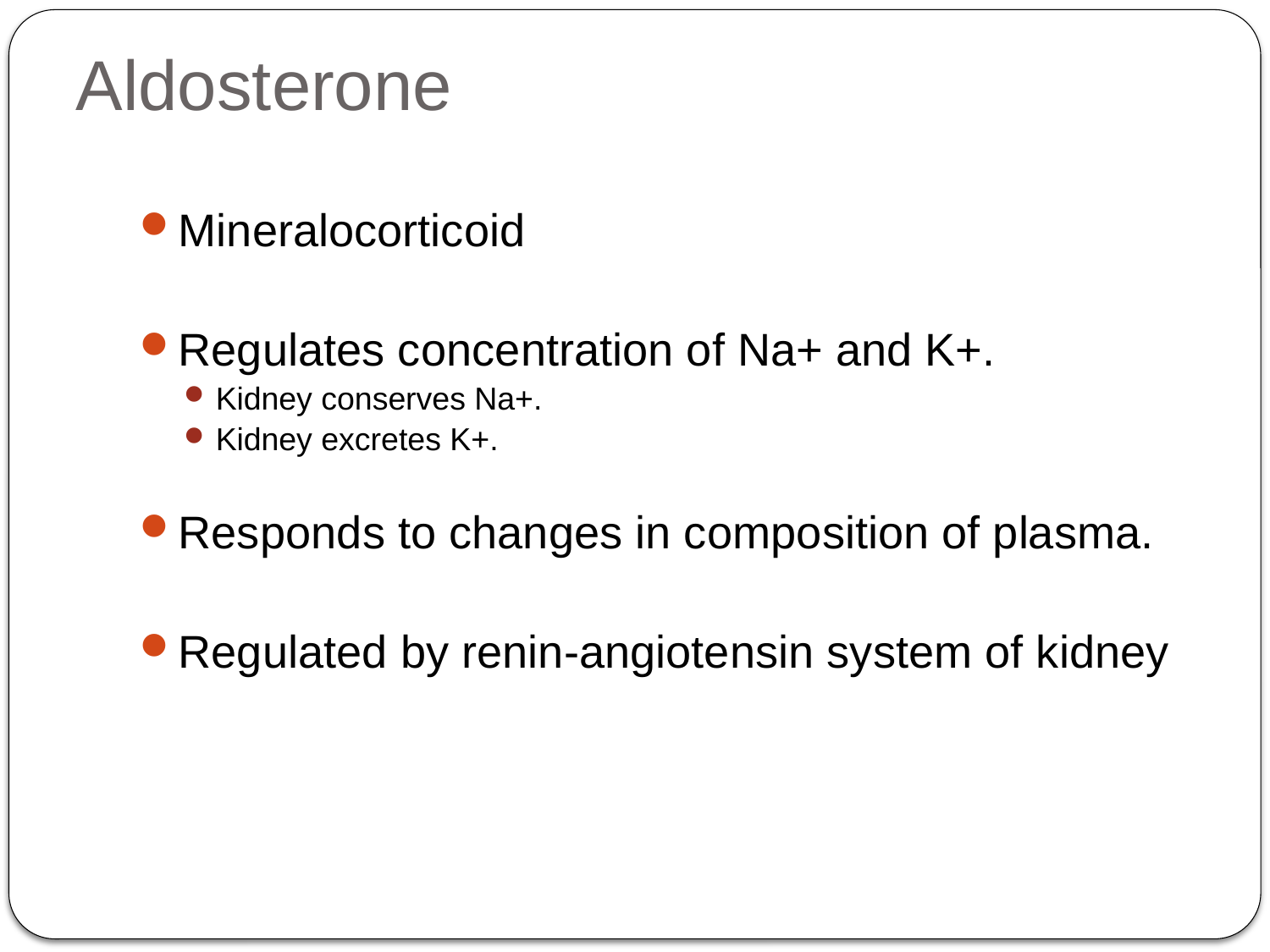

# Aldosterone
Mineralocorticoid

Regulates concentration of Na+ and K+.
Kidney conserves Na+.
Kidney excretes K+.

Responds to changes in composition of plasma.

Regulated by renin-angiotensin system of kidney